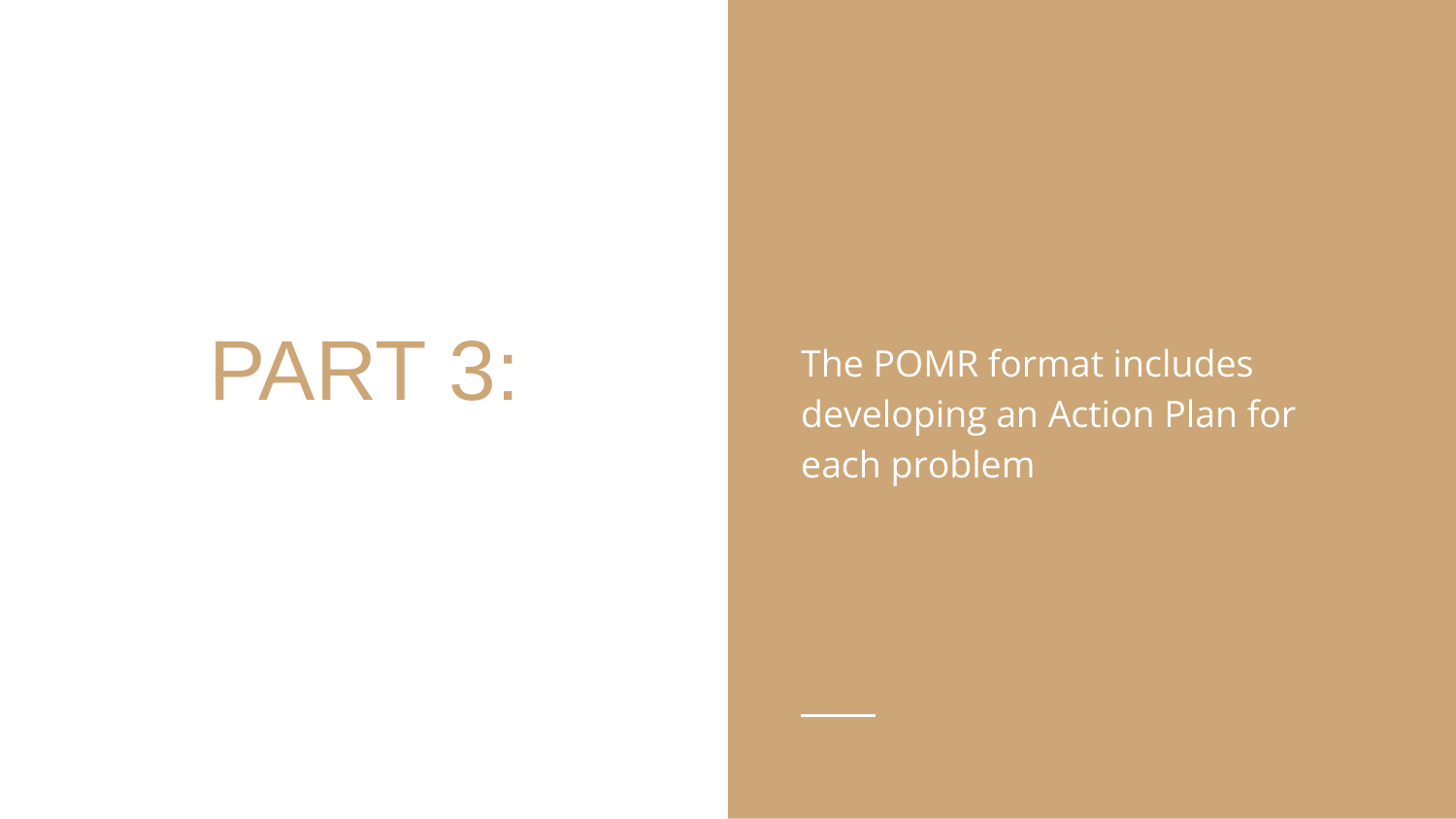

The POMR format includes developing an Action Plan for each problem
# PART 3: